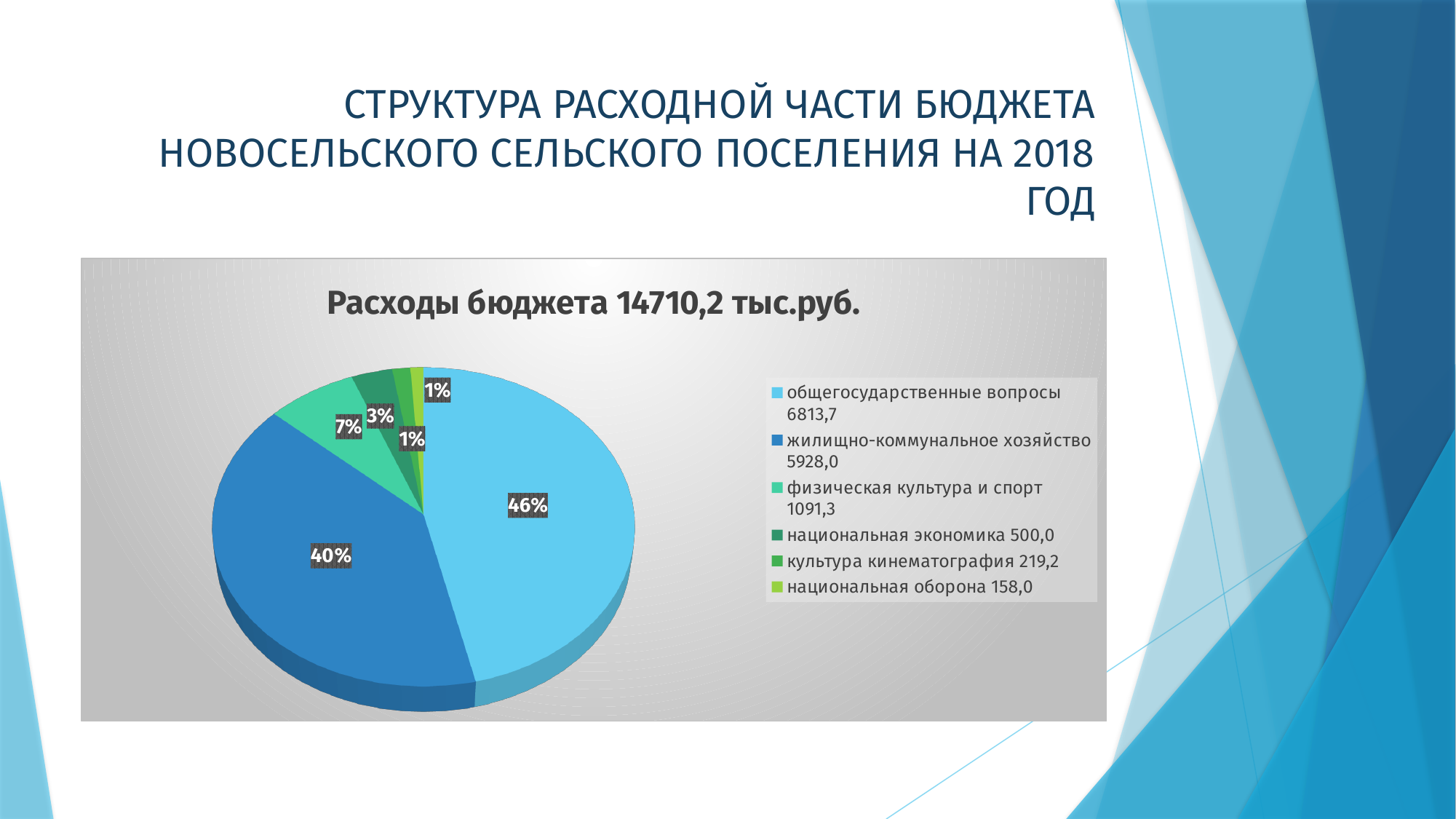

# СТРУКТУРА РАСХОДНОЙ ЧАСТИ БЮДЖЕТА НОВОСЕЛЬСКОГО СЕЛЬСКОГО ПОСЕЛЕНИЯ НА 2018 ГОД

[unsupported chart]